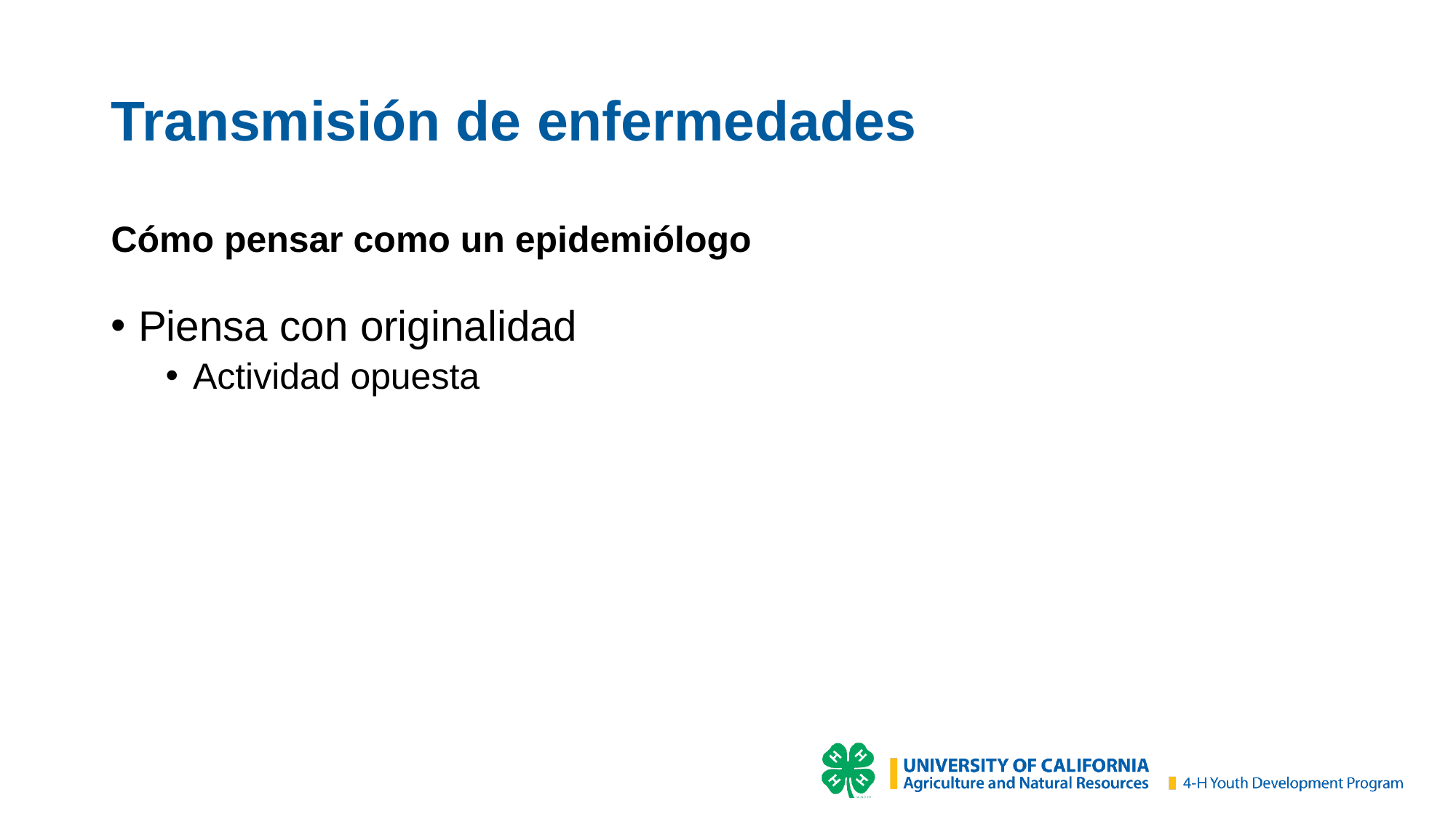

# Transmisión de enfermedades
Cómo pensar como un epidemiólogo
Piensa con originalidad
Actividad opuesta